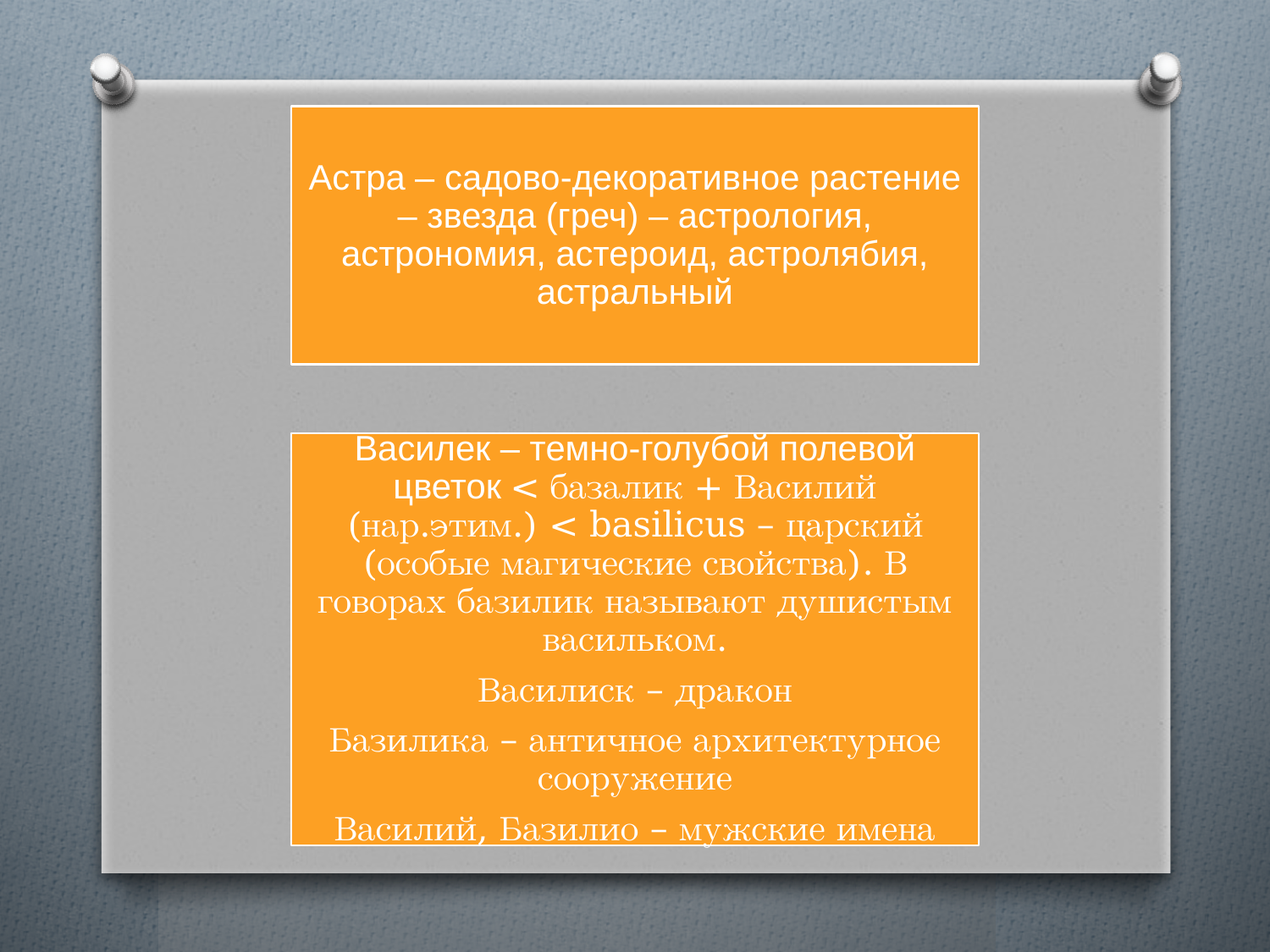

Астра – садово-декоративное растение – звезда (греч) – астрология, астрономия, астероид, астролябия, астральный
Василек – темно-голубой полевой цветок < базалик + Василий (нар.этим.) < basilicus – царский (особые магические свойства). В говорах базилик называют душистым васильком.
Василиск – дракон
Базилика – античное архитектурное сооружение
Василий, Базилио – мужские имена